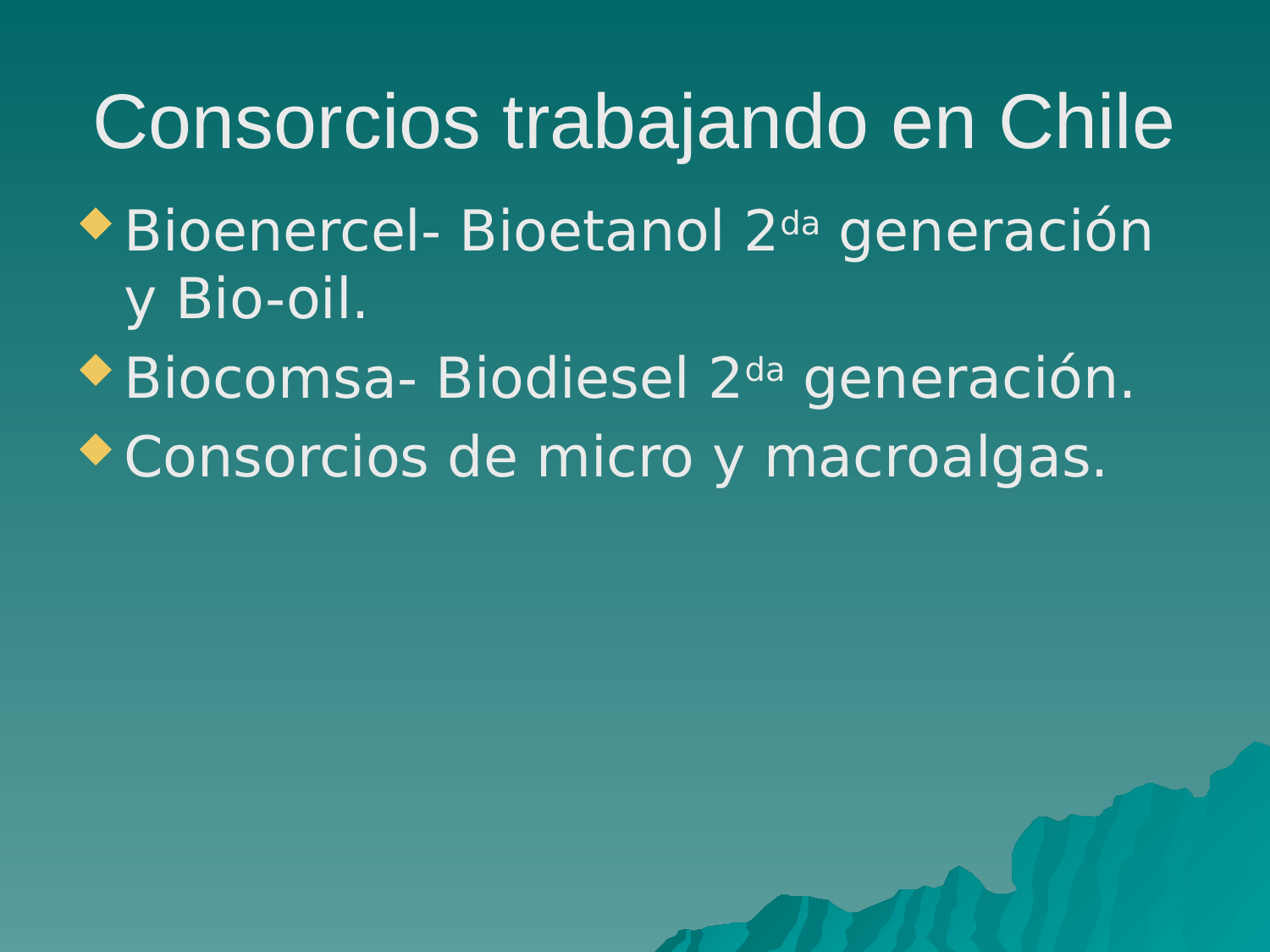

# Consorcios trabajando en Chile
Bioenercel- Bioetanol 2da generación  y Bio-oil.
Biocomsa- Biodiesel 2da generación.
Consorcios de micro y macroalgas.